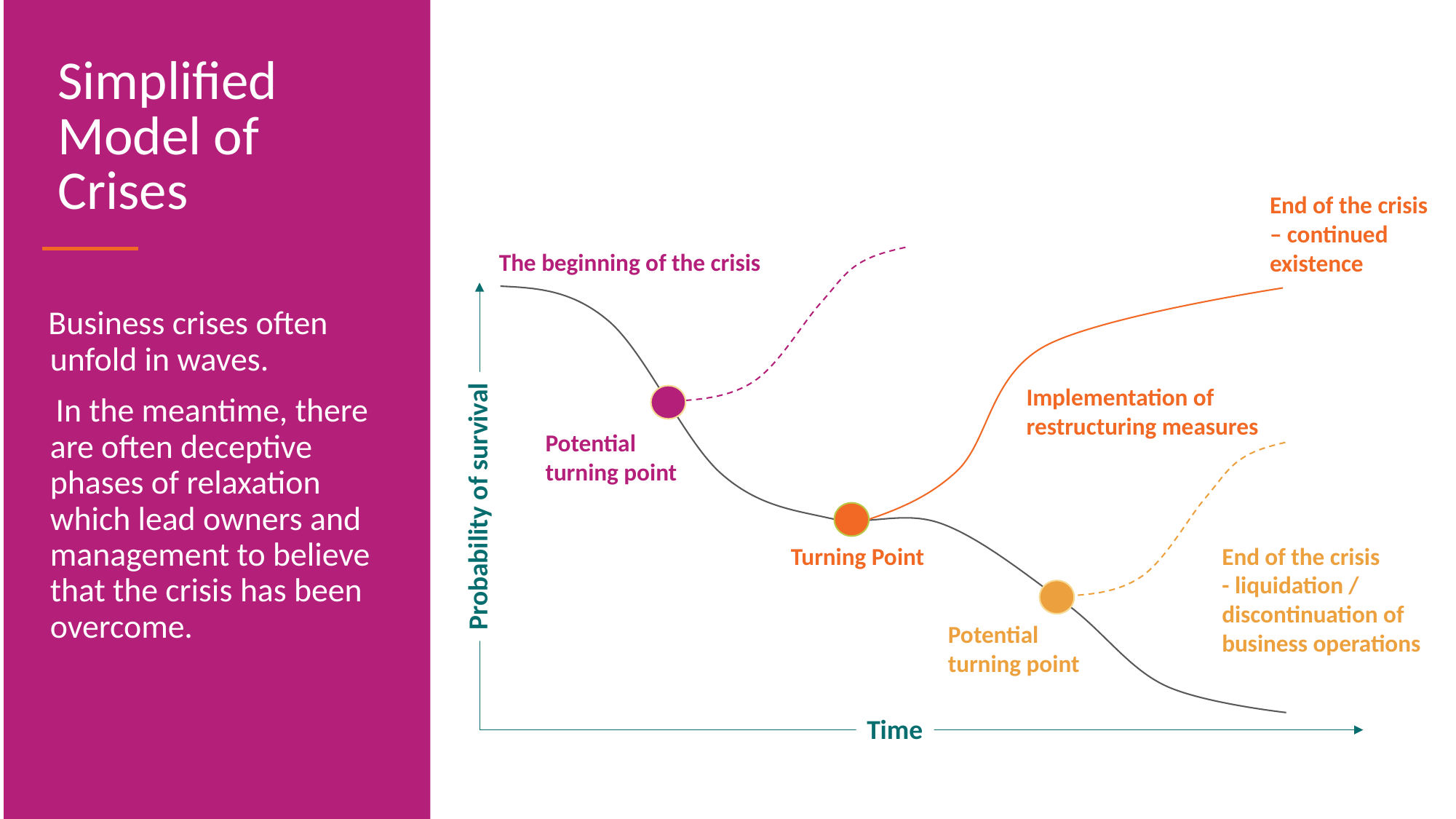

Simplified  Model of Crises
End of the crisis – continued existence
The beginning of the crisis

Business crises often unfold in waves.
 In the meantime, there are often deceptive phases of relaxation which lead owners and  management to believe that the crisis has been overcome.
Implementation of
restructuring measures

Potential
turning point
Probability of survival

Turning Point
End of the crisis
- liquidation /
discontinuation of
business operations

Potential
turning point
Time